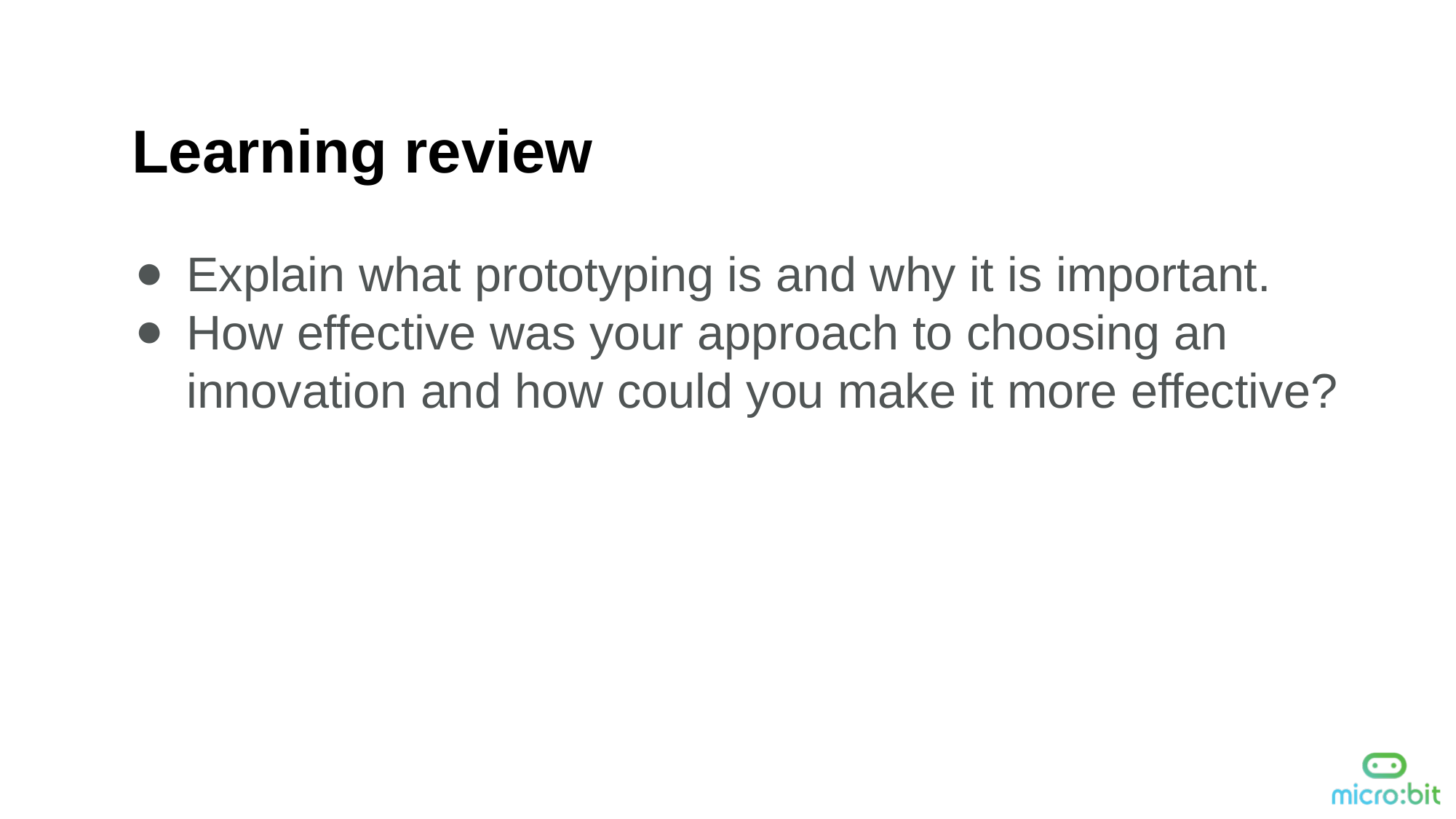

Learning review

Explain what prototyping is and why it is important.
How effective was your approach to choosing an innovation and how could you make it more effective?